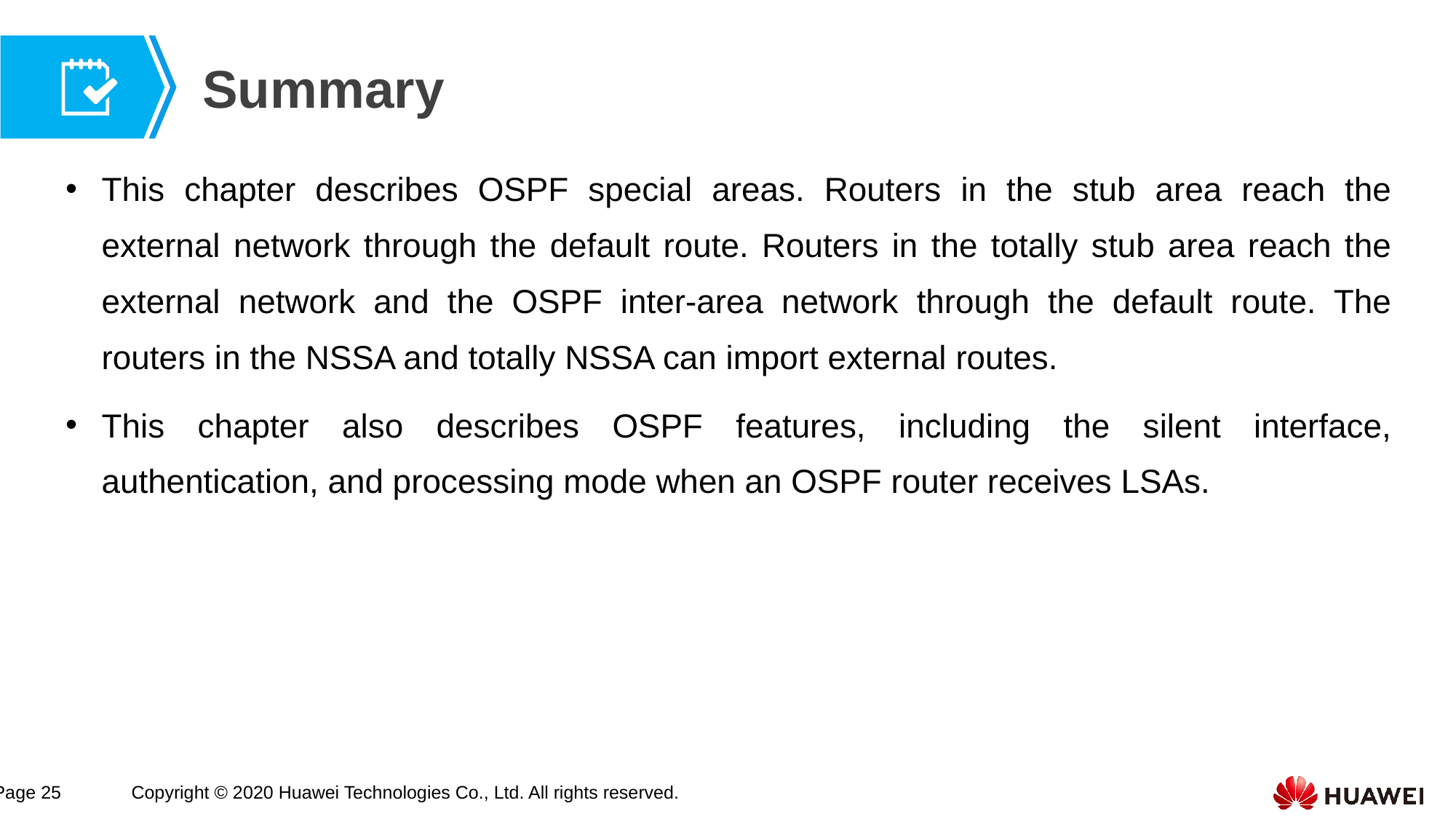

This chapter describes OSPF special areas. Routers in the stub area reach the external network through the default route. Routers in the totally stub area reach the external network and the OSPF inter-area network through the default route. The routers in the NSSA and totally NSSA can import external routes.
This chapter also describes OSPF features, including the silent interface, authentication, and processing mode when an OSPF router receives LSAs.